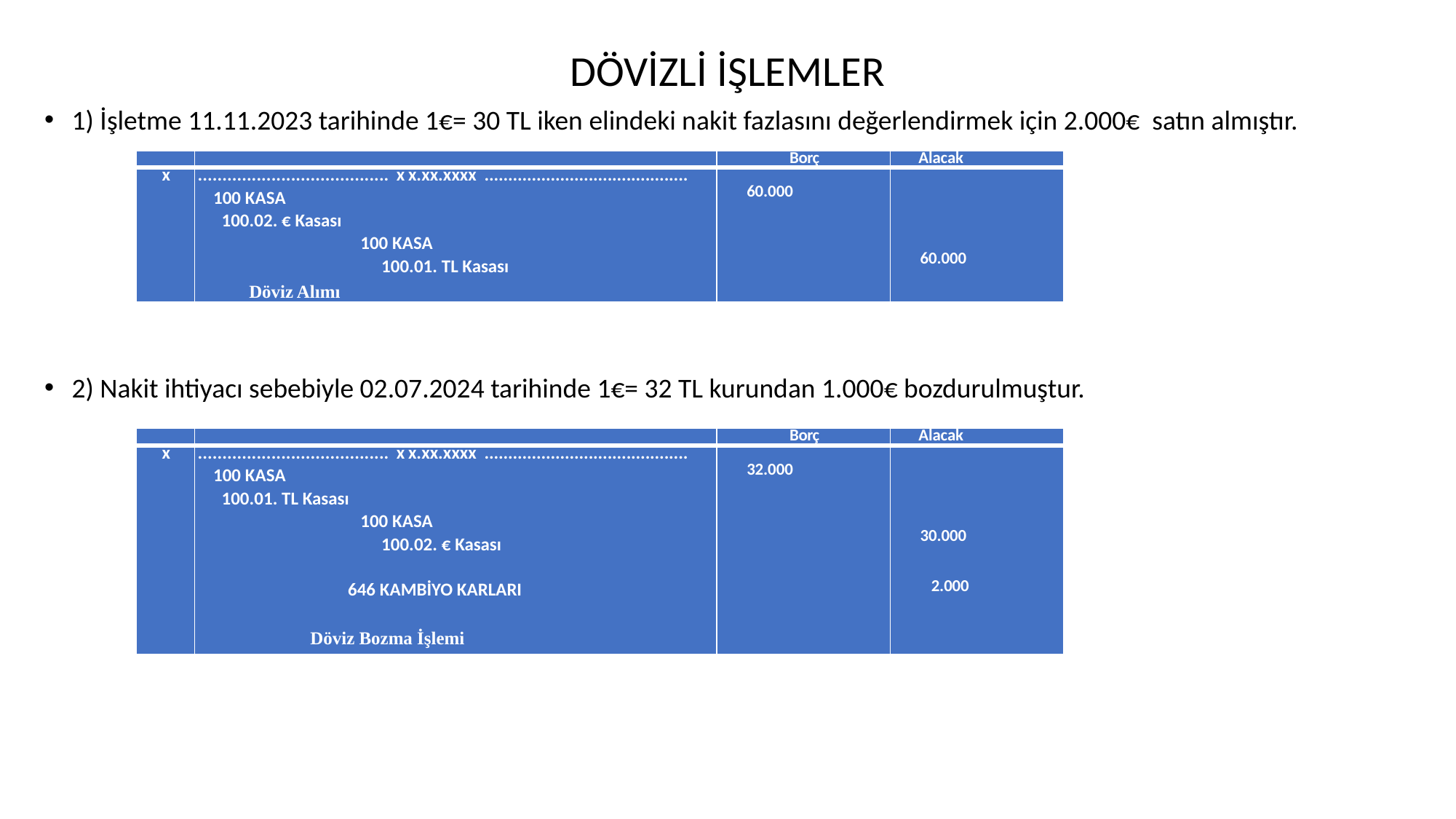

# DÖVİZLİ İŞLEMLER
1) İşletme 11.11.2023 tarihinde 1€= 30 TL iken elindeki nakit fazlasını değerlendirmek için 2.000€  satın almıştır.

2) Nakit ihtiyacı sebebiyle 02.07.2024 tarihinde 1€= 32 TL kurundan 1.000€ bozdurulmuştur.

|  |  | Borç | Alacak |
| --- | --- | --- | --- |
| x | ....................................... xx.xx.xxxx ........................................... 100 KASA 100.02. € Kasası 100 KASA 100.01. TL Kasası Döviz Alımı | 60.000 | 60.000 |
|  |  | Borç | Alacak |
| --- | --- | --- | --- |
| x | ....................................... xx.xx.xxxx ........................................... 100 KASA 100.01. TL Kasası 100 KASA 100.02. € Kasası 646 KAMBİYO KARLARI Döviz Bozma İşlemi | 32.000 | 30.000 2.000 |